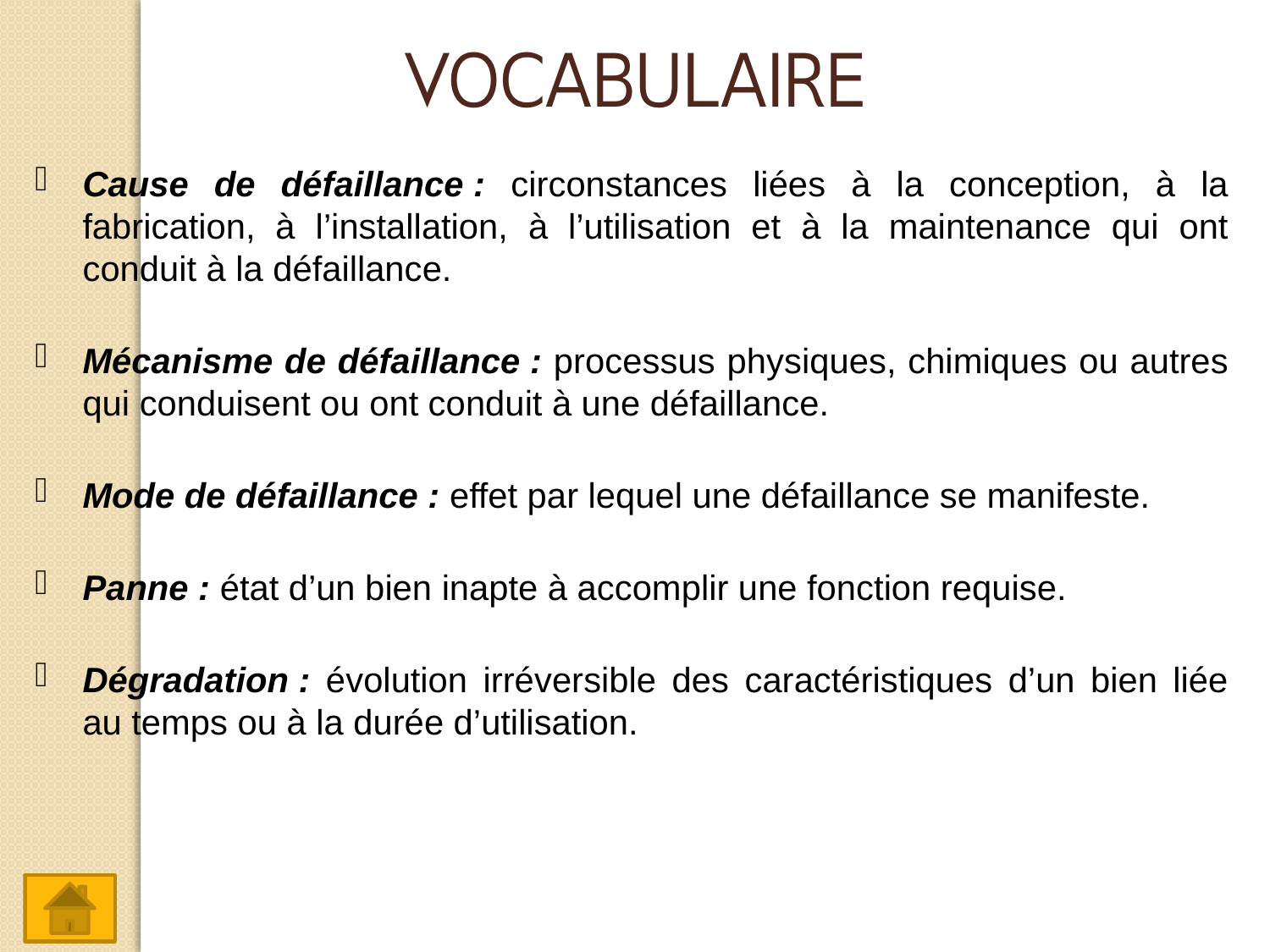

VOCABULAIRE
Cause de défaillance : circonstances liées à la conception, à la fabrication, à l’installation, à l’utilisation et à la maintenance qui ont conduit à la défaillance.

Mécanisme de défaillance : processus physiques, chimiques ou autres qui conduisent ou ont conduit à une défaillance.

Mode de défaillance : effet par lequel une défaillance se manifeste.

Panne : état d’un bien inapte à accomplir une fonction requise.

Dégradation : évolution irréversible des caractéristiques d’un bien liée au temps ou à la durée d’utilisation.